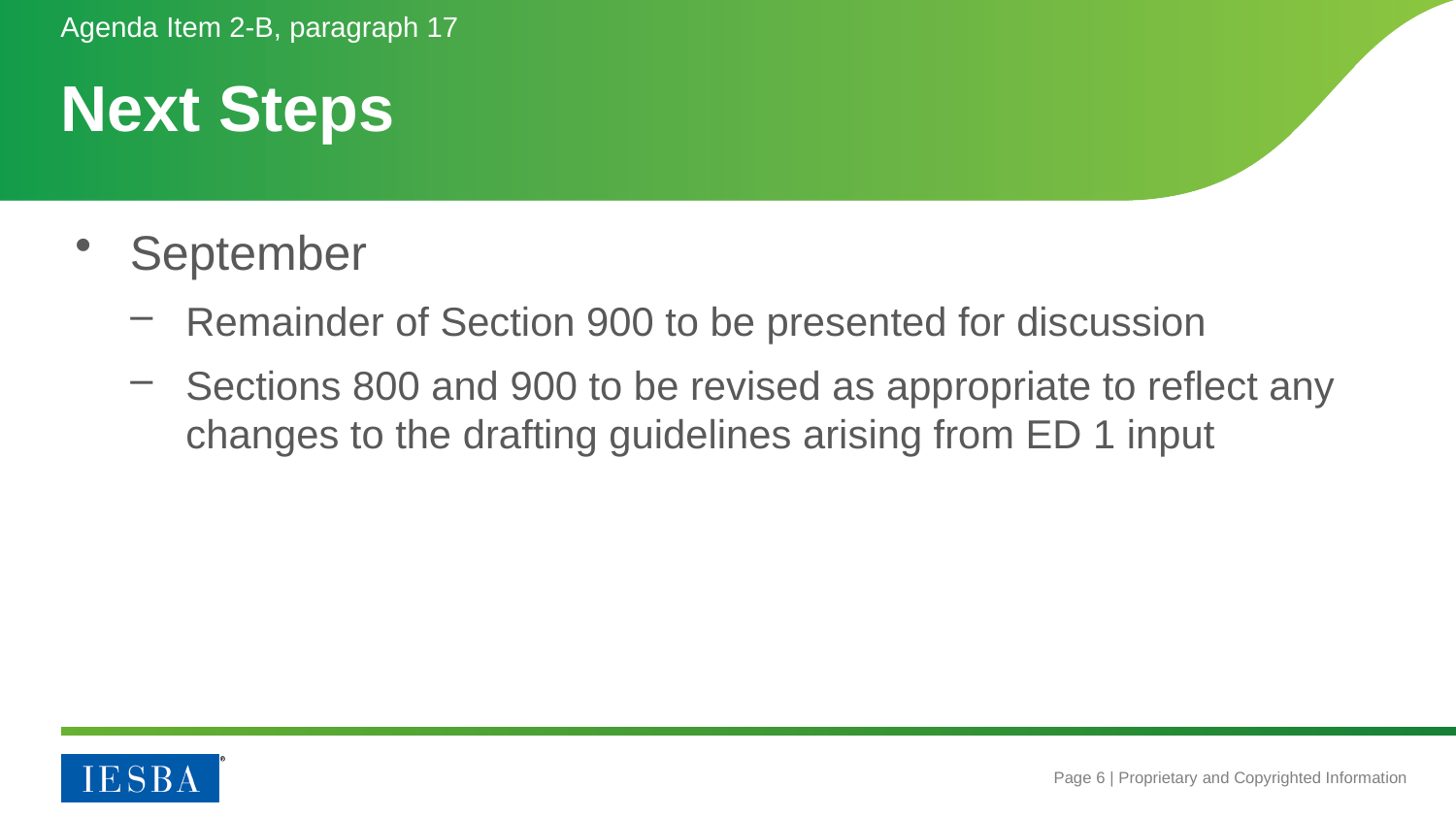

Agenda Item 2-B, paragraph 17

# Next Steps
September
Remainder of Section 900 to be presented for discussion
Sections 800 and 900 to be revised as appropriate to reflect any changes to the drafting guidelines arising from ED 1 input